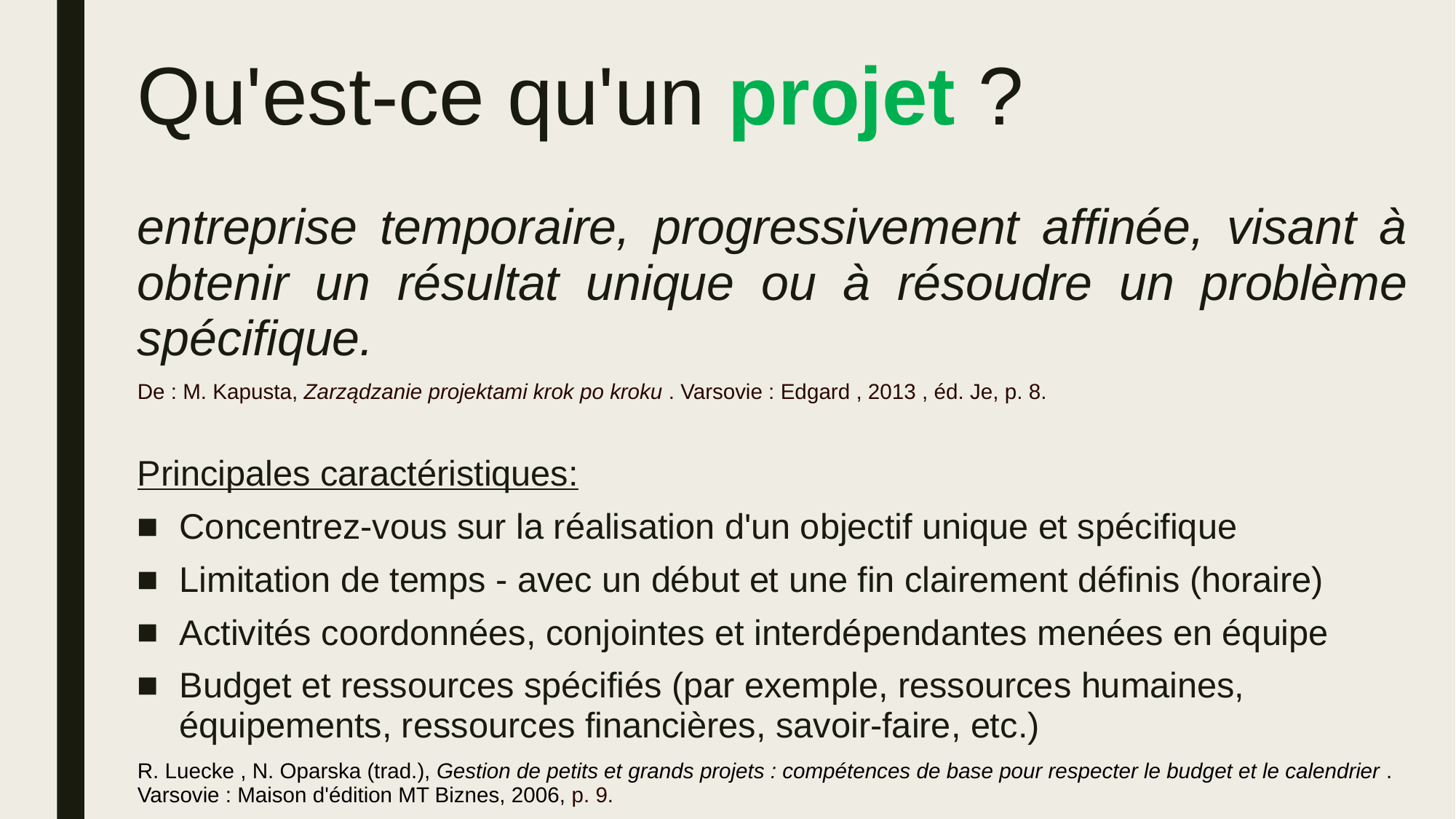

# Qu'est-ce qu'un projet ?
entreprise temporaire, progressivement affinée, visant à obtenir un résultat unique ou à résoudre un problème spécifique.
De : M. Kapusta, Zarządzanie projektami krok po kroku . Varsovie : Edgard , 2013 , éd. Je, p. 8.

Principales caractéristiques:
Concentrez-vous sur la réalisation d'un objectif unique et spécifique
Limitation de temps - avec un début et une fin clairement définis (horaire)
Activités coordonnées, conjointes et interdépendantes menées en équipe
Budget et ressources spécifiés (par exemple, ressources humaines, équipements, ressources financières, savoir-faire, etc.)
R. Luecke , N. Oparska (trad.), Gestion de petits et grands projets : compétences de base pour respecter le budget et le calendrier . Varsovie : Maison d'édition MT Biznes, 2006, p. 9.